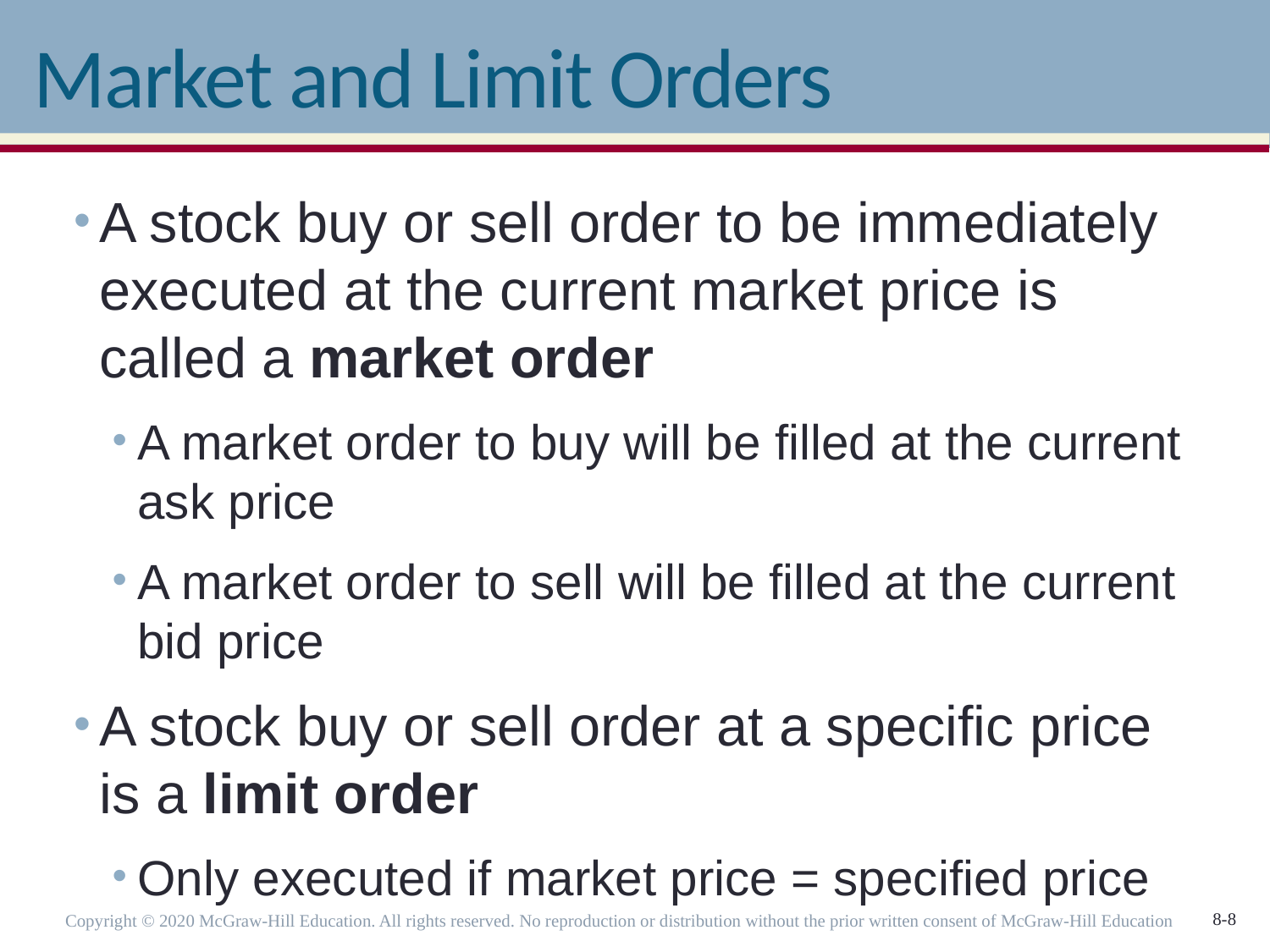

# Market and Limit Orders
A stock buy or sell order to be immediately executed at the current market price is called a market order
A market order to buy will be filled at the current ask price
A market order to sell will be filled at the current bid price
A stock buy or sell order at a specific price is a limit order
Only executed if market price = specified price
Copyright © 2020 McGraw-Hill Education. All rights reserved. No reproduction or distribution without the prior written consent of McGraw-Hill Education